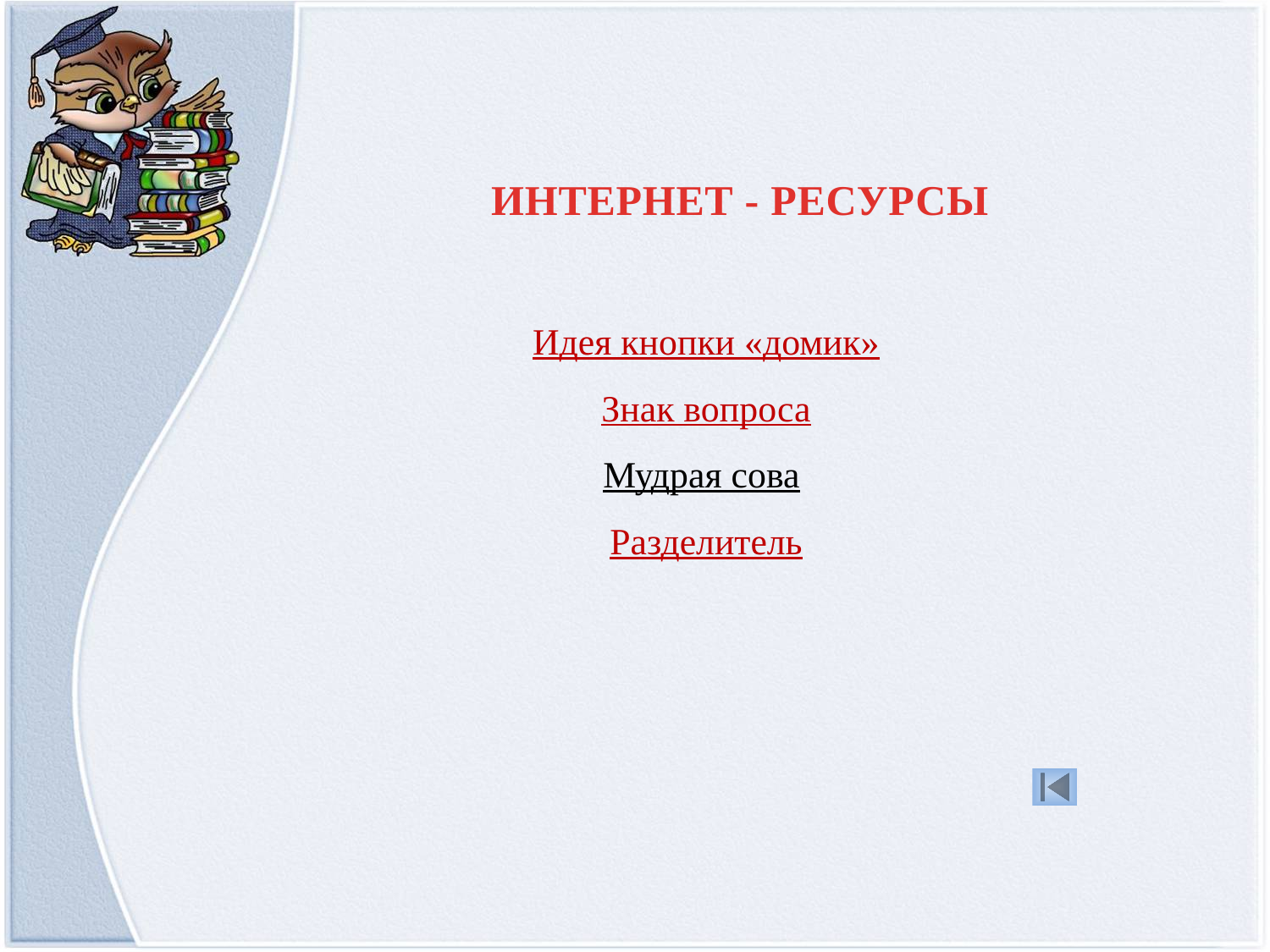

ИНТЕРНЕТ - РЕСУРСЫ

Идея кнопки «домик»
Знак вопроса
Мудрая сова
Разделитель